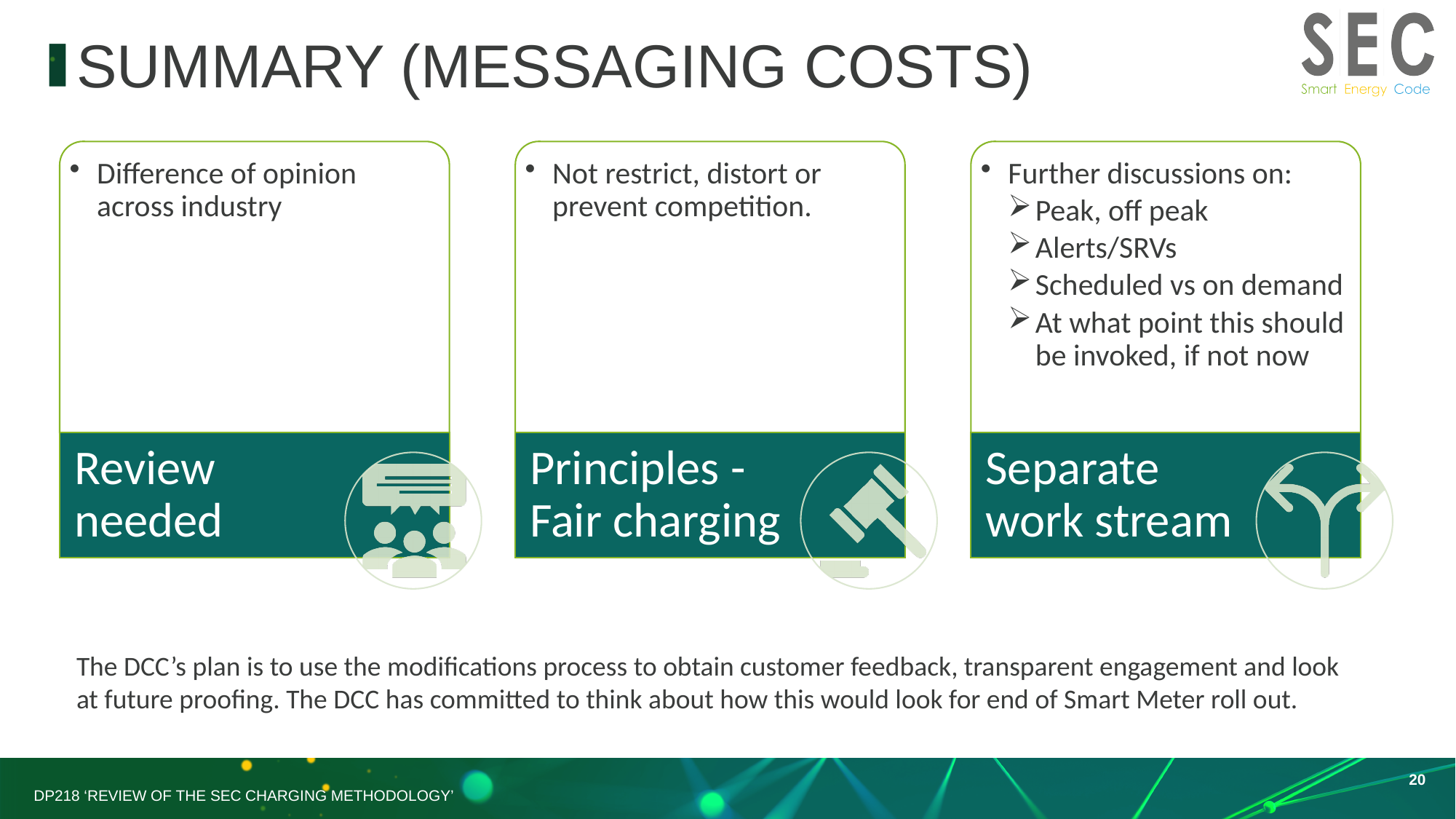

# Summary (messaging costs)
Difference of opinion across industry
Review needed
Not restrict, distort or prevent competition.
Principles - Fair charging
Further discussions on:
Peak, off peak
Alerts/SRVs
Scheduled vs on demand
At what point this should be invoked, if not now
Separate work stream
The DCC’s plan is to use the modifications process to obtain customer feedback, transparent engagement and look at future proofing. The DCC has committed to think about how this would look for end of Smart Meter roll out.
20
DP218 ‘Review of the SEC Charging Methodology’